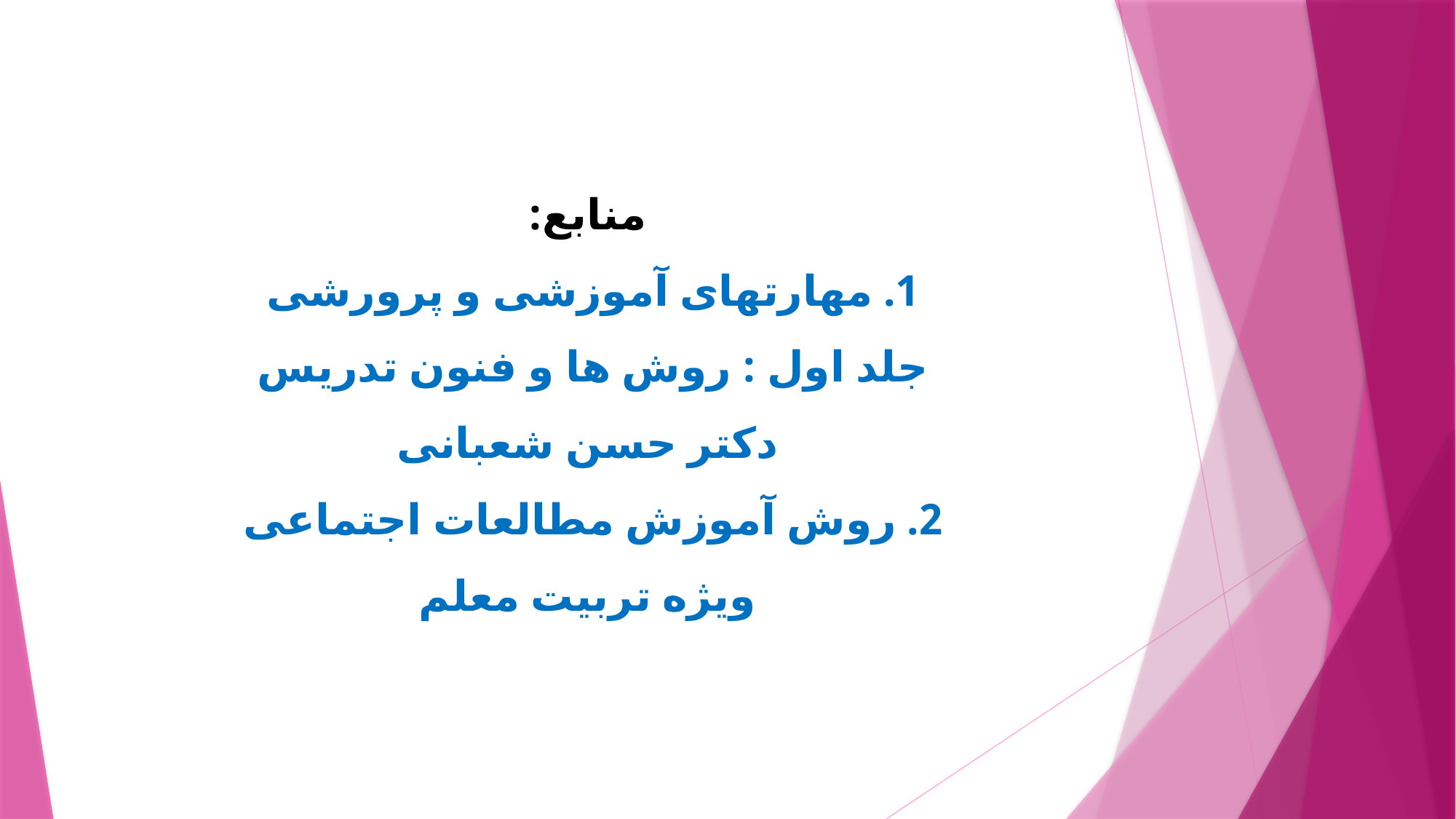

# منابع: 1. مهارتهای آموزشی و پرورشی جلد اول : روش ها و فنون تدریس دکتر حسن شعبانی 2. روش آموزش مطالعات اجتماعی ویژه تربیت معلم